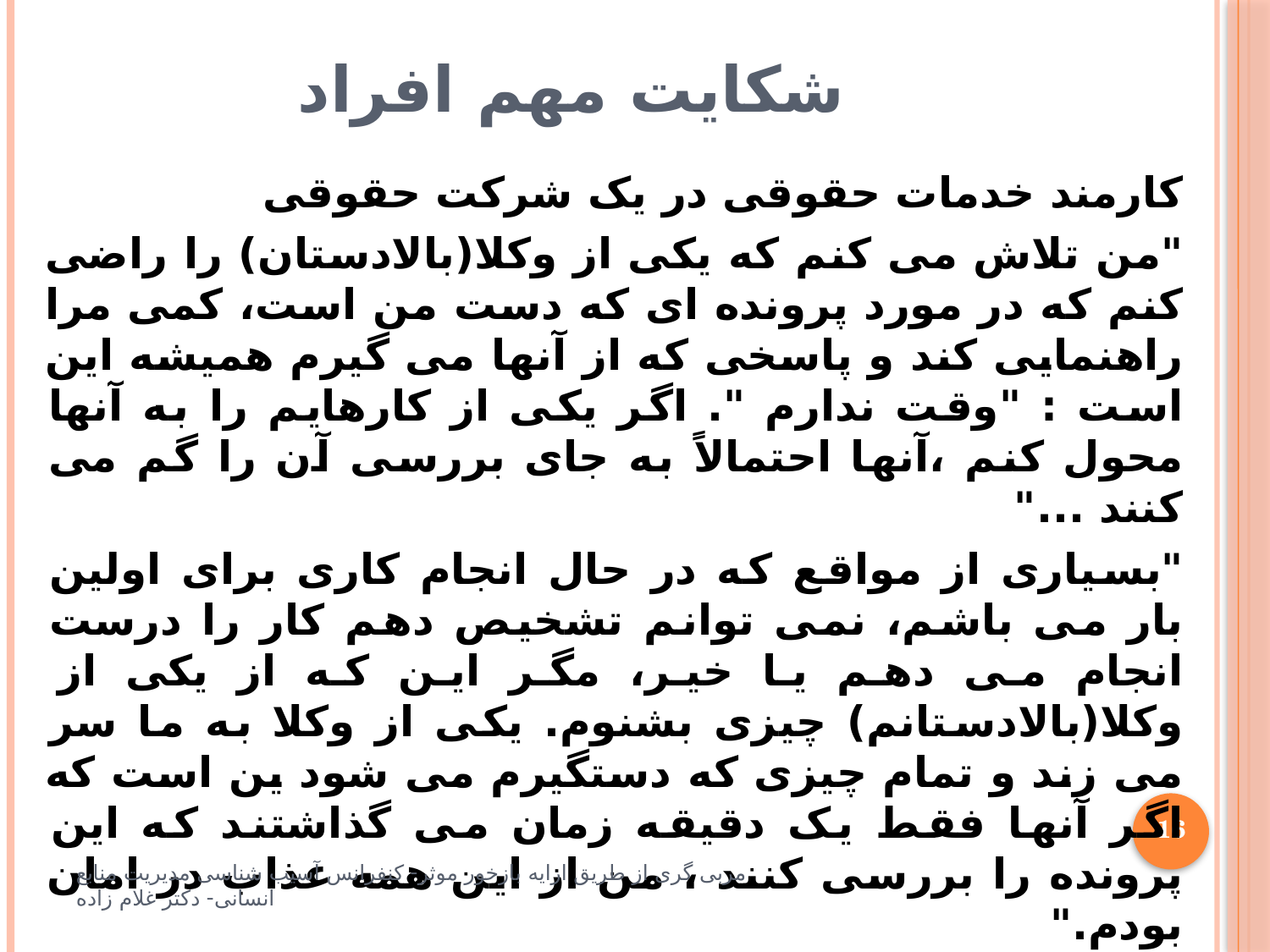

# شکایت مهم افراد
کارمند خدمات حقوقی در یک شرکت حقوقی
"من تلاش می کنم که یکی از وکلا(بالادستان) را راضی کنم که در مورد پرونده ای که دست من است، کمی مرا راهنمایی کند و پاسخی که از آنها می گیرم همیشه این است : "وقت ندارم ". اگر یکی از کارهایم را به آنها محول کنم ،آنها احتمالاً به جای بررسی آن را گم می کنند ..."
"بسیاری از مواقع که در حال انجام کاری برای اولین بار می باشم، نمی توانم تشخیص دهم کار را درست انجام می دهم یا خیر، مگر این که از یکی از وکلا(بالادستانم) چیزی بشنوم. یکی از وکلا به ما سر می زند و تمام چیزی که دستگیرم می شود ین است که اگر آنها فقط یک دقیقه زمان می گذاشتند که این پرونده را بررسی کنند ، من از این همه عذاب در امان بودم."

16
مربی گری از طریق ارایه بازخور موثر- کنفرانس آسیب شناسی مدیریت منابع انسانی- دکتر غلام زاده